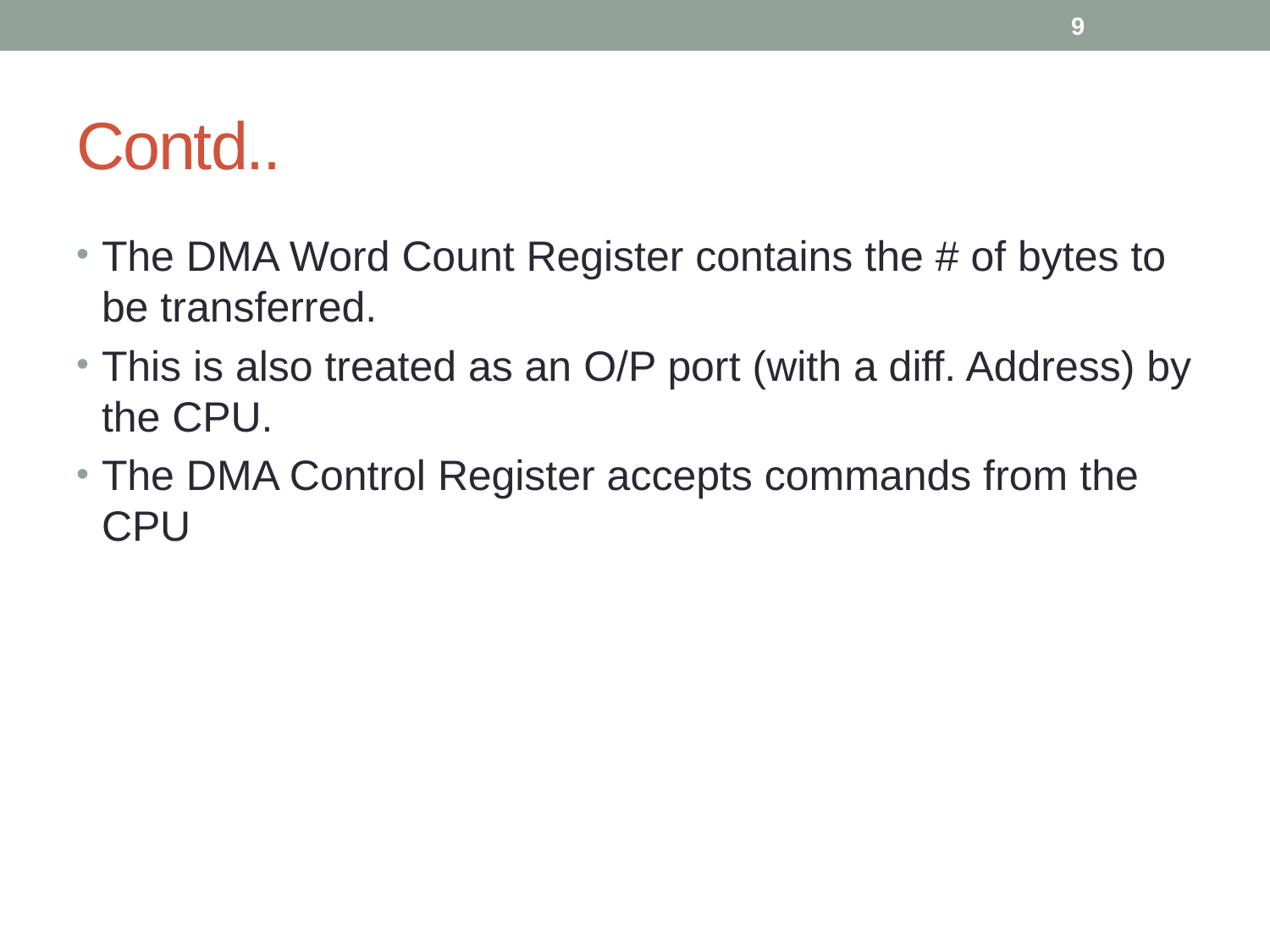

9
# Contd..
The DMA Word Count Register contains the # of bytes to be transferred.
This is also treated as an O/P port (with a diff. Address) by the CPU.
The DMA Control Register accepts commands from the CPU